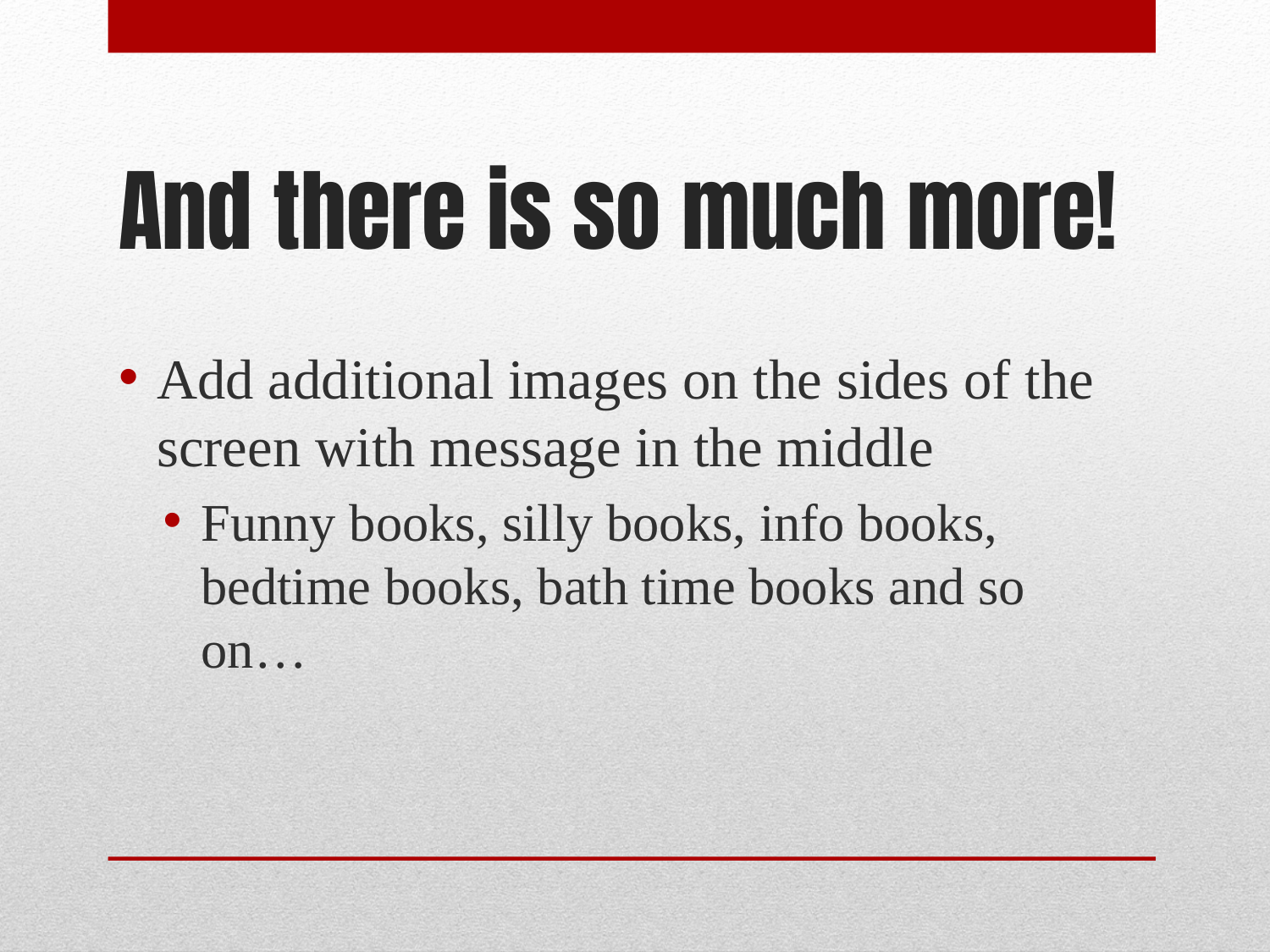

# And there is so much more!
Add additional images on the sides of the screen with message in the middle
Funny books, silly books, info books, bedtime books, bath time books and so on…